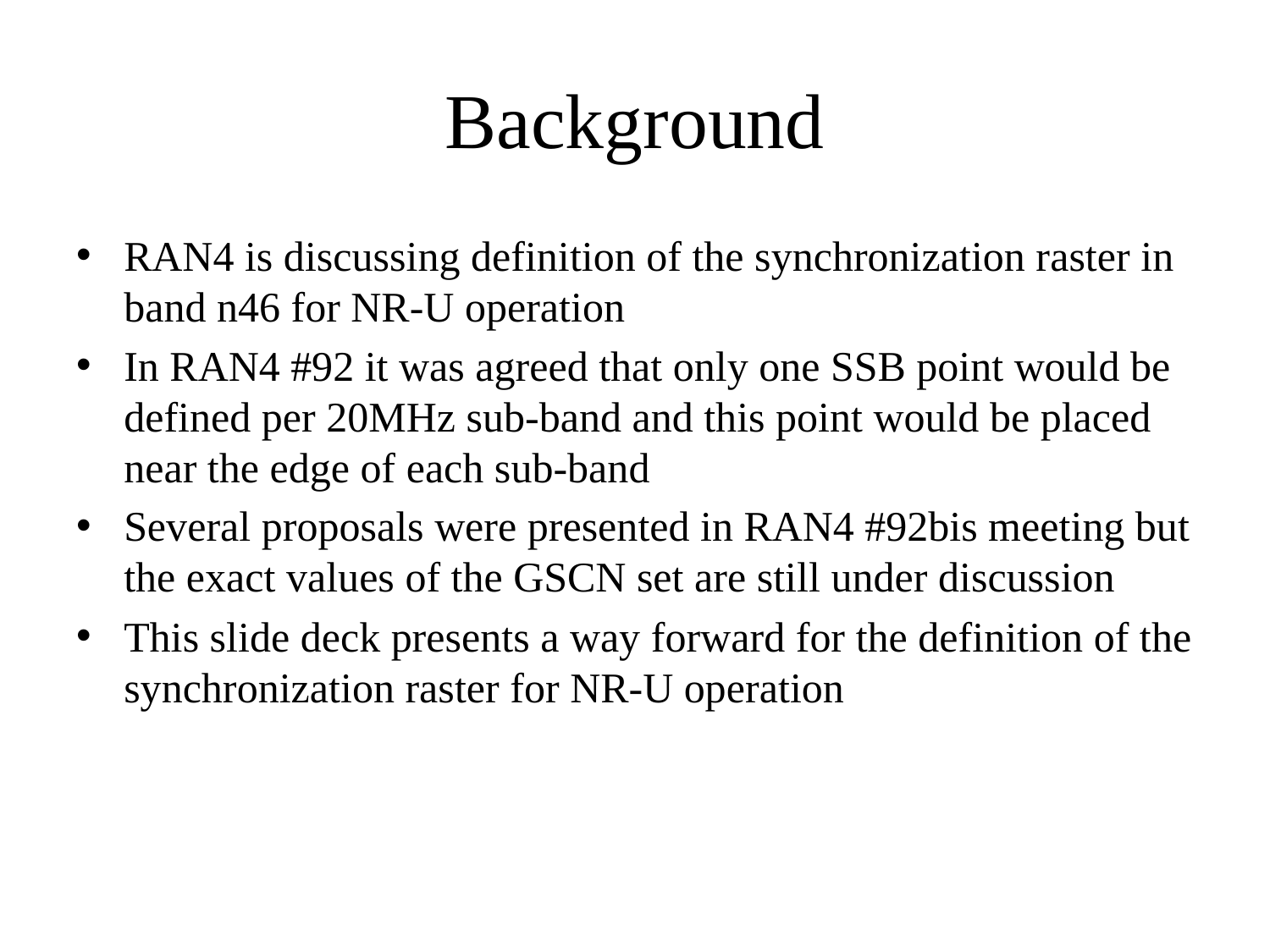

# Background
RAN4 is discussing definition of the synchronization raster in band n46 for NR-U operation
In RAN4 #92 it was agreed that only one SSB point would be defined per 20MHz sub-band and this point would be placed near the edge of each sub-band
Several proposals were presented in RAN4 #92bis meeting but the exact values of the GSCN set are still under discussion
This slide deck presents a way forward for the definition of the synchronization raster for NR-U operation